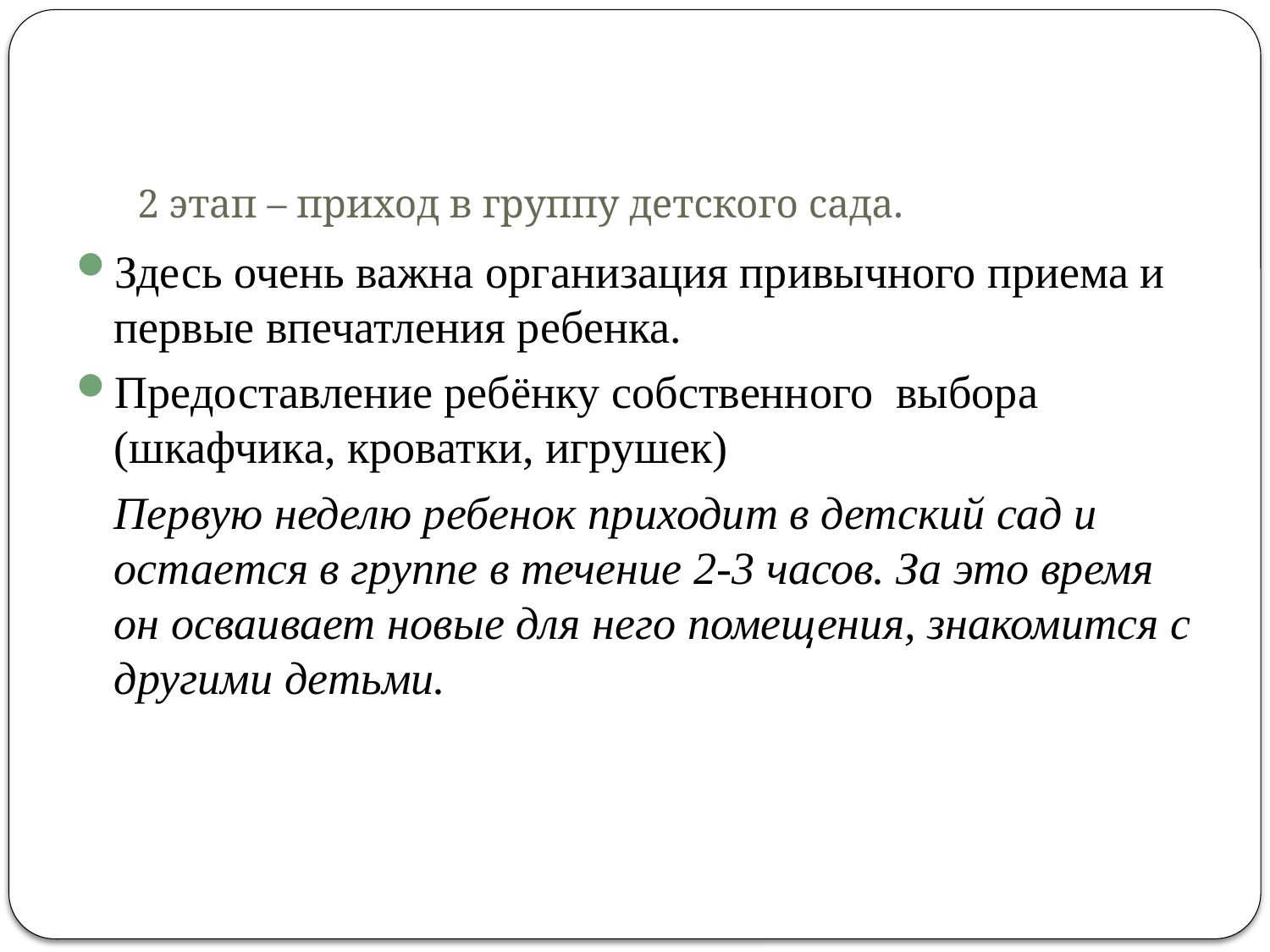

# 2 этап – приход в группу детского сада.
Здесь очень важна организация привычного приема и первые впечатления ребенка.
Предоставление ребёнку собственного  выбора (шкафчика, кроватки, игрушек)
	Первую неделю ребенок приходит в детский сад и остается в группе в течение 2-3 часов. За это время он осваивает новые для него помещения, знакомится с другими детьми.